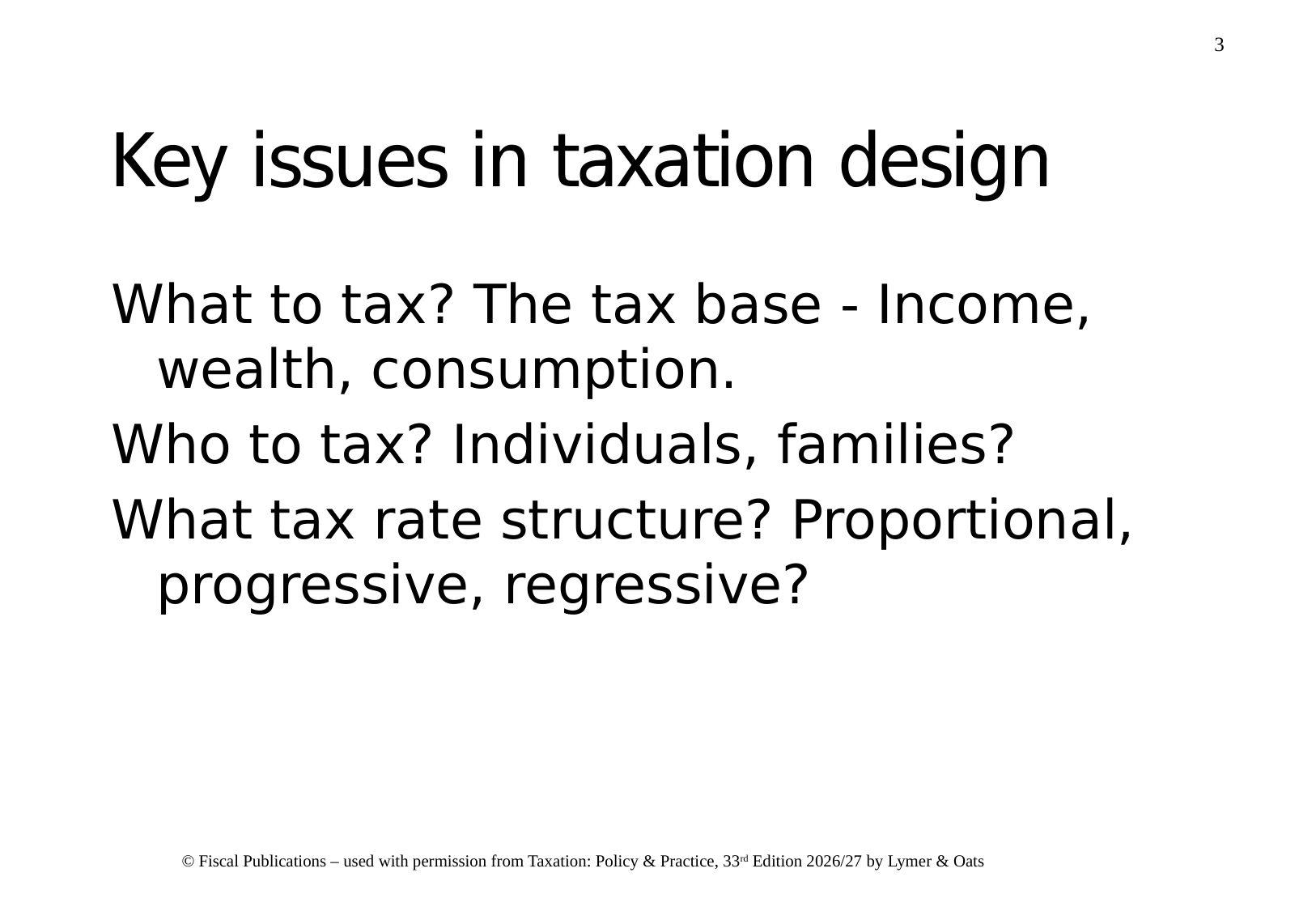

# Key issues in taxation design
What to tax? The tax base - Income, wealth, consumption.
Who to tax? Individuals, families?
What tax rate structure? Proportional, progressive, regressive?